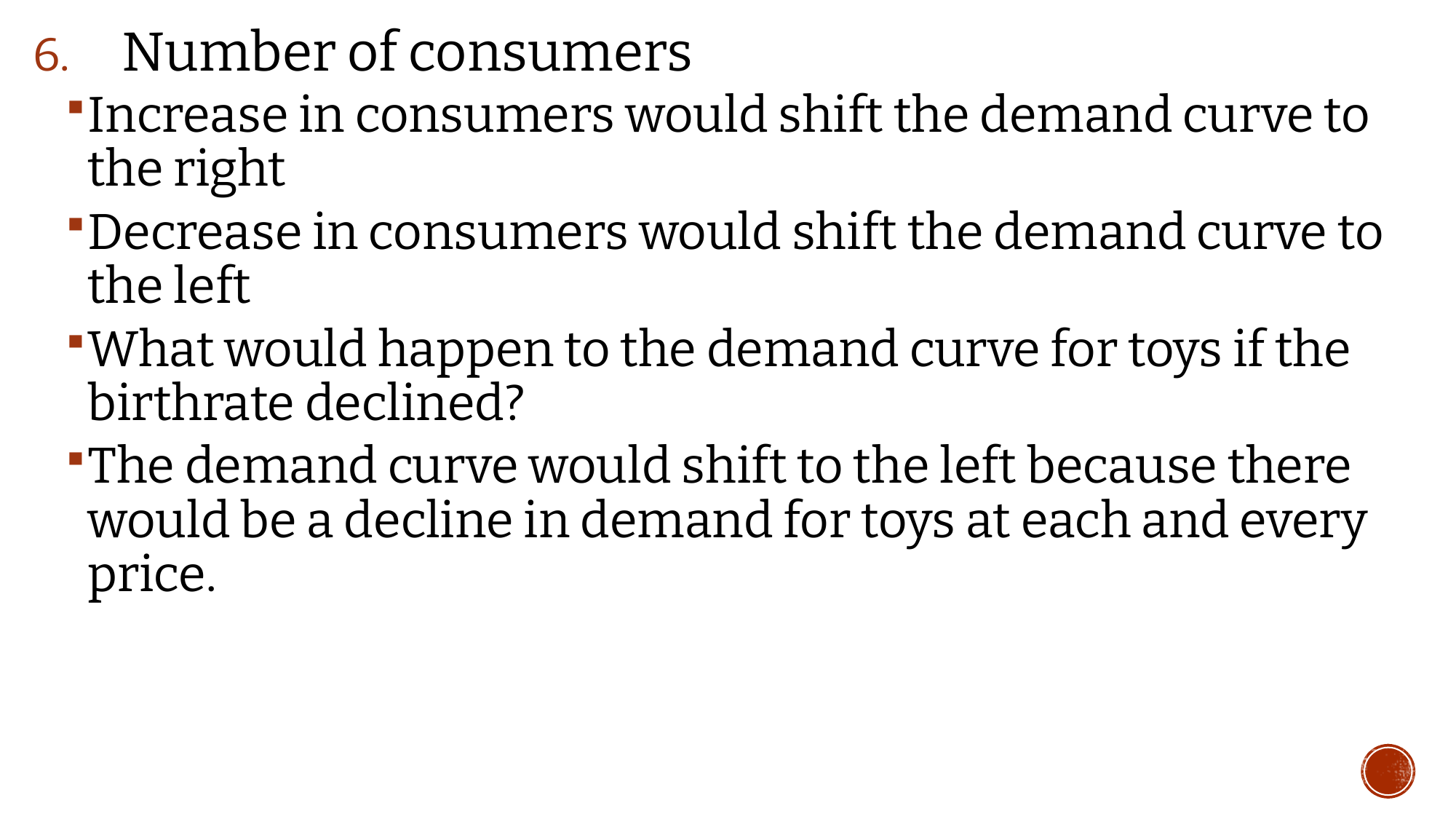

Number of consumers
Increase in consumers would shift the demand curve to the right
Decrease in consumers would shift the demand curve to the left
What would happen to the demand curve for toys if the birthrate declined?
The demand curve would shift to the left because there would be a decline in demand for toys at each and every price.